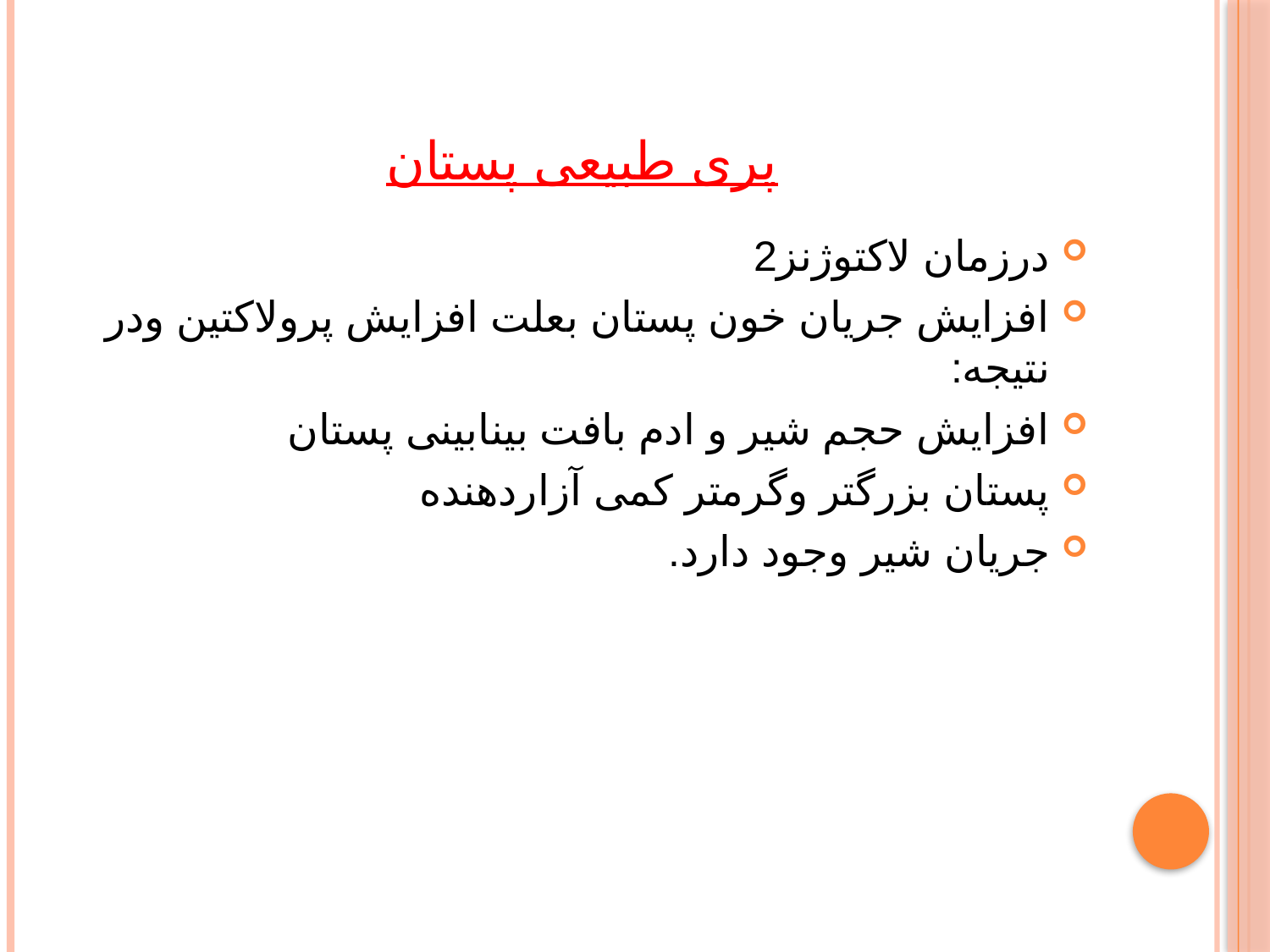

# پری طبیعی پستان
درزمان لاکتوژنز2
افزایش جریان خون پستان بعلت افزایش پرولاکتین ودر نتیجه:
افزایش حجم شیر و ادم بافت بینابینی پستان
پستان بزرگتر وگرمتر کمی آزاردهنده
جریان شیر وجود دارد.